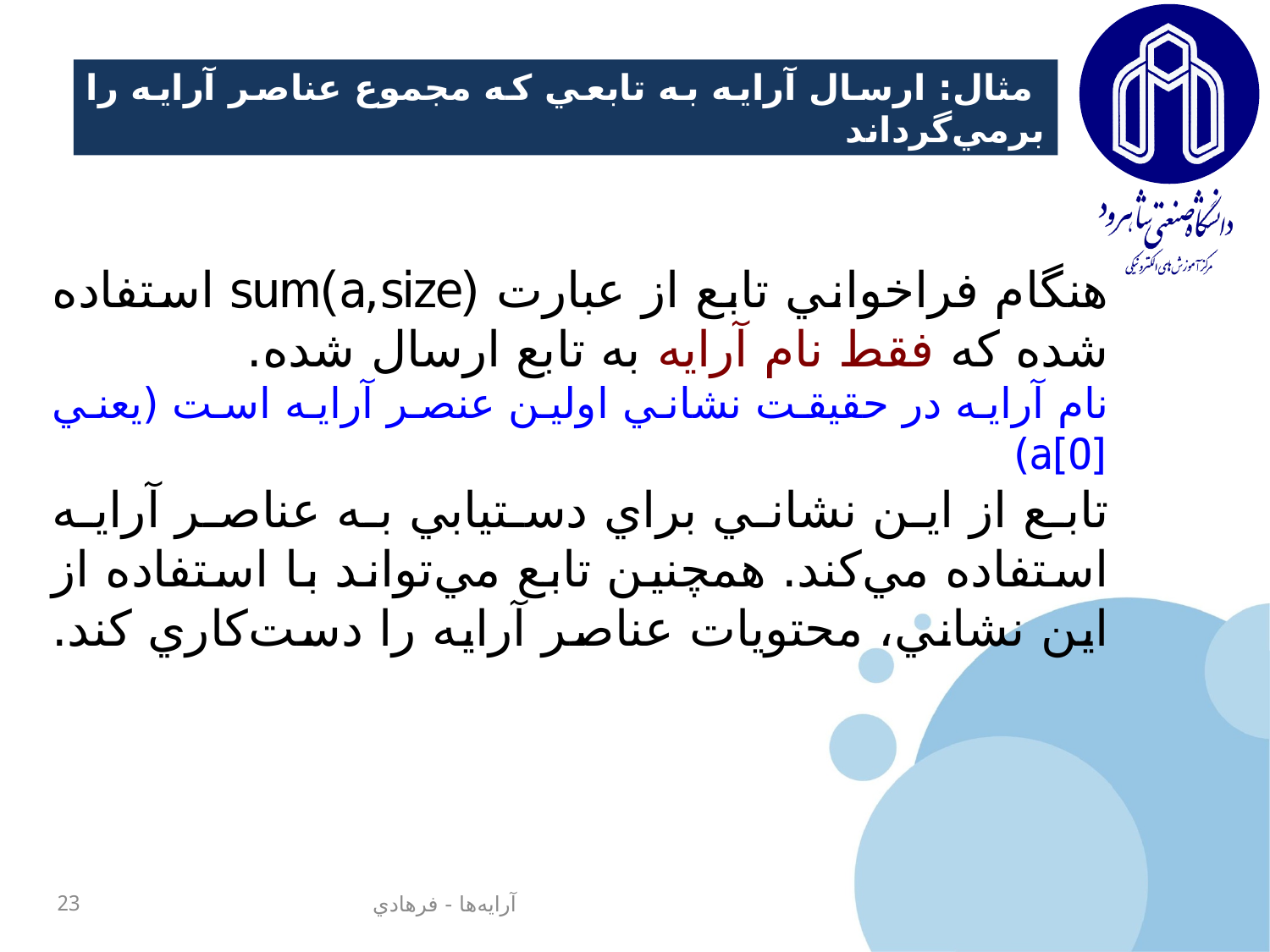

# مثال‌: ارسال آرايه به تابعي كه مجموع عناصر آرايه را برمي‌گرداند
هنگام فراخواني تابع از عبارت sum(a,size) استفاده شده که فقط نام آرايه به تابع ارسال شده.
نام آرايه در حقيقت نشاني اولين عنصر آرايه است (يعني a[0])
تابع از اين نشاني براي دستيابي به عناصر آرايه استفاده مي‌کند. همچنين تابع مي‌تواند با استفاده از اين نشاني، محتويات عناصر آرايه را دست‌کاري کند.
23
آرايه‌ها - فرهادي